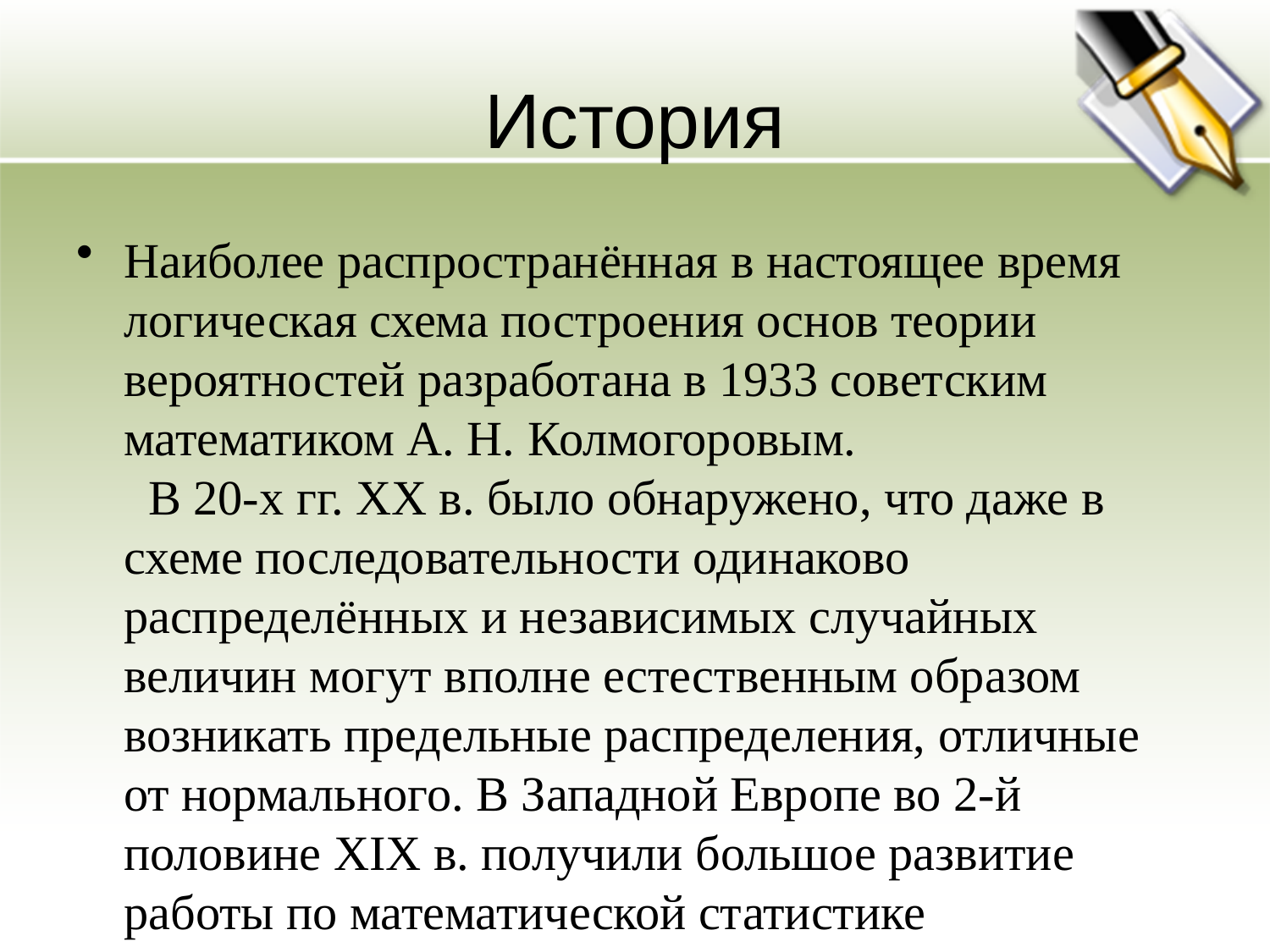

# История
Наиболее распространённая в настоящее время логическая схема построения основ теории вероятностей разработана в 1933 советским математиком А. Н. Колмогоровым.
  В 20-х гг. ХХ в. было обнаружено, что даже в схеме последовательности одинаково распределённых и независимых случайных величин могут вполне естественным образом возникать предельные распределения, отличные от нормального. В Западной Европе во 2-й половине ХIX в. получили большое развитие работы по математической статистике